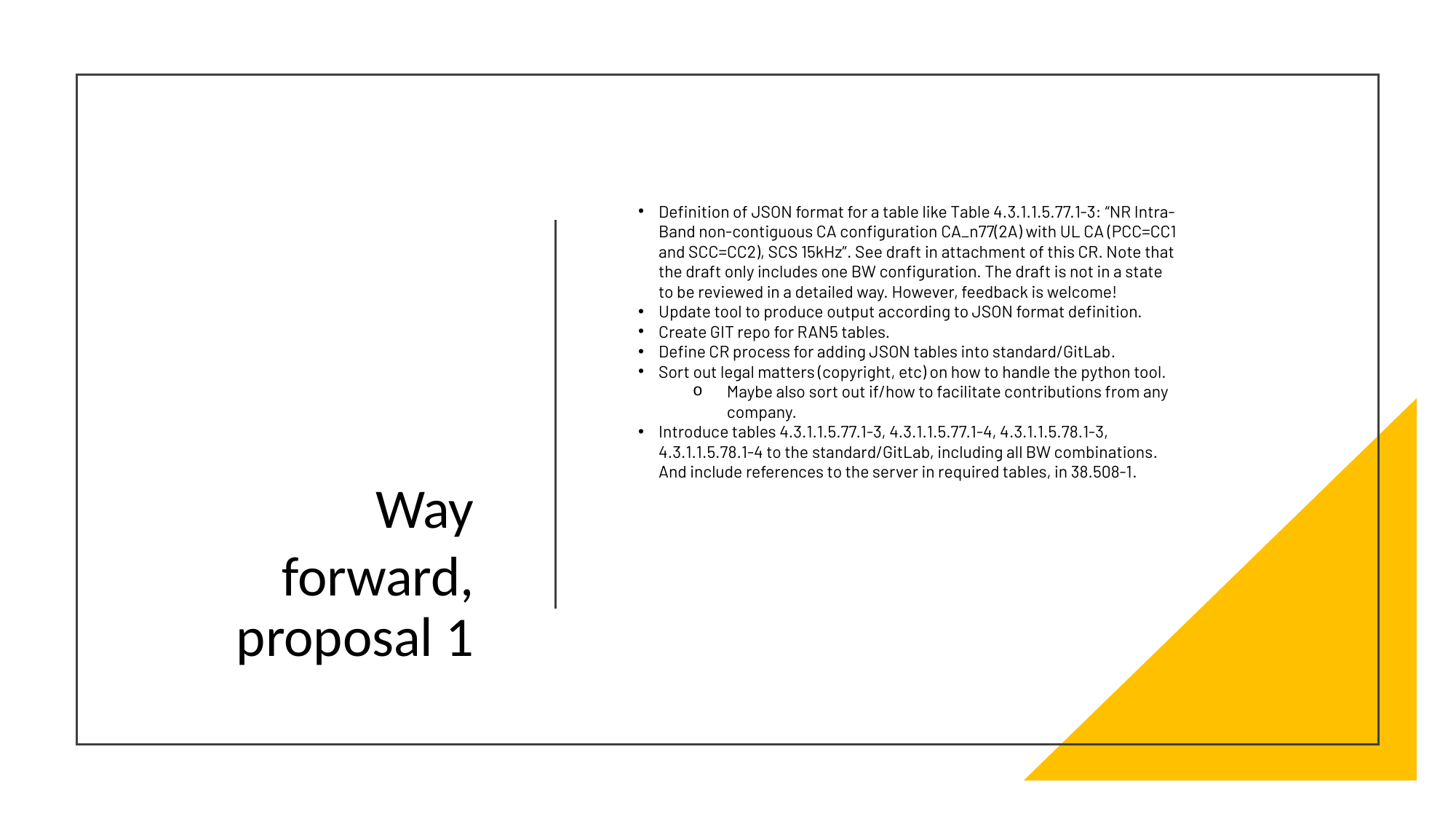

Definition of JSON format for a table like Table 4.3.1.1.5.77.1-3: “NR Intra-Band non-contiguous CA configuration CA_n77(2A) with UL CA (PCC=CC1 and SCC=CC2), SCS 15kHz”. See draft in attachment of this CR. Note that the draft only includes one BW configuration. The draft is not in a state to be reviewed in a detailed way. However, feedback is welcome!
Update tool to produce output according to JSON format definition.
Create GIT repo for RAN5 tables.
Define CR process for adding JSON tables into standard/GitLab.
Sort out legal matters (copyright, etc) on how to handle the python tool.
Maybe also sort out if/how to facilitate contributions from any company.
Introduce tables 4.3.1.1.5.77.1-3, 4.3.1.1.5.77.1-4, 4.3.1.1.5.78.1-3, 4.3.1.1.5.78.1-4 to the standard/GitLab, including all BW combinations. And include references to the server in required tables, in 38.508-1.

# Way forward, proposal 1